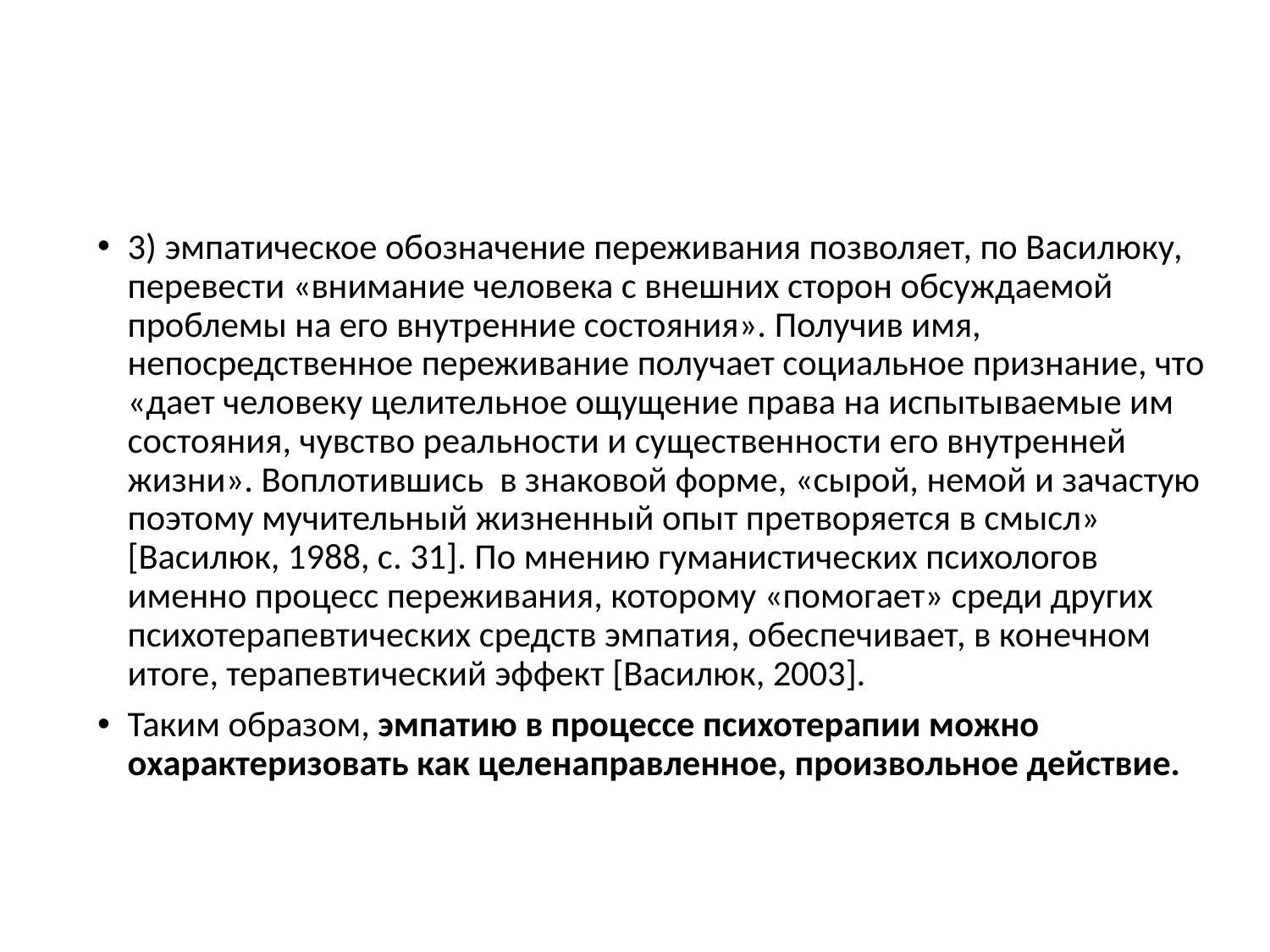

#
3) эмпатическое обозначение переживания позволяет, по Василюку, перевести «внимание человека с внешних сторон обсуждаемой проблемы на его внутренние состояния». Получив имя, непосредственное переживание получает социальное признание, что «дает человеку целительное ощущение права на испытываемые им состояния, чувство реальности и существенности его внутренней жизни». Воплотившись  в знаковой форме, «сырой, немой и зачастую поэтому мучительный жизненный опыт претворяется в смысл» [Василюк, 1988, с. 31]. По мнению гуманистических психологов именно процесс переживания, которому «помогает» среди других психотерапевтических средств эмпатия, обеспечивает, в конечном итоге, терапевтический эффект [Василюк, 2003].
Таким образом, эмпатию в процессе психотерапии можно охарактеризовать как целенаправленное, произвольное действие.